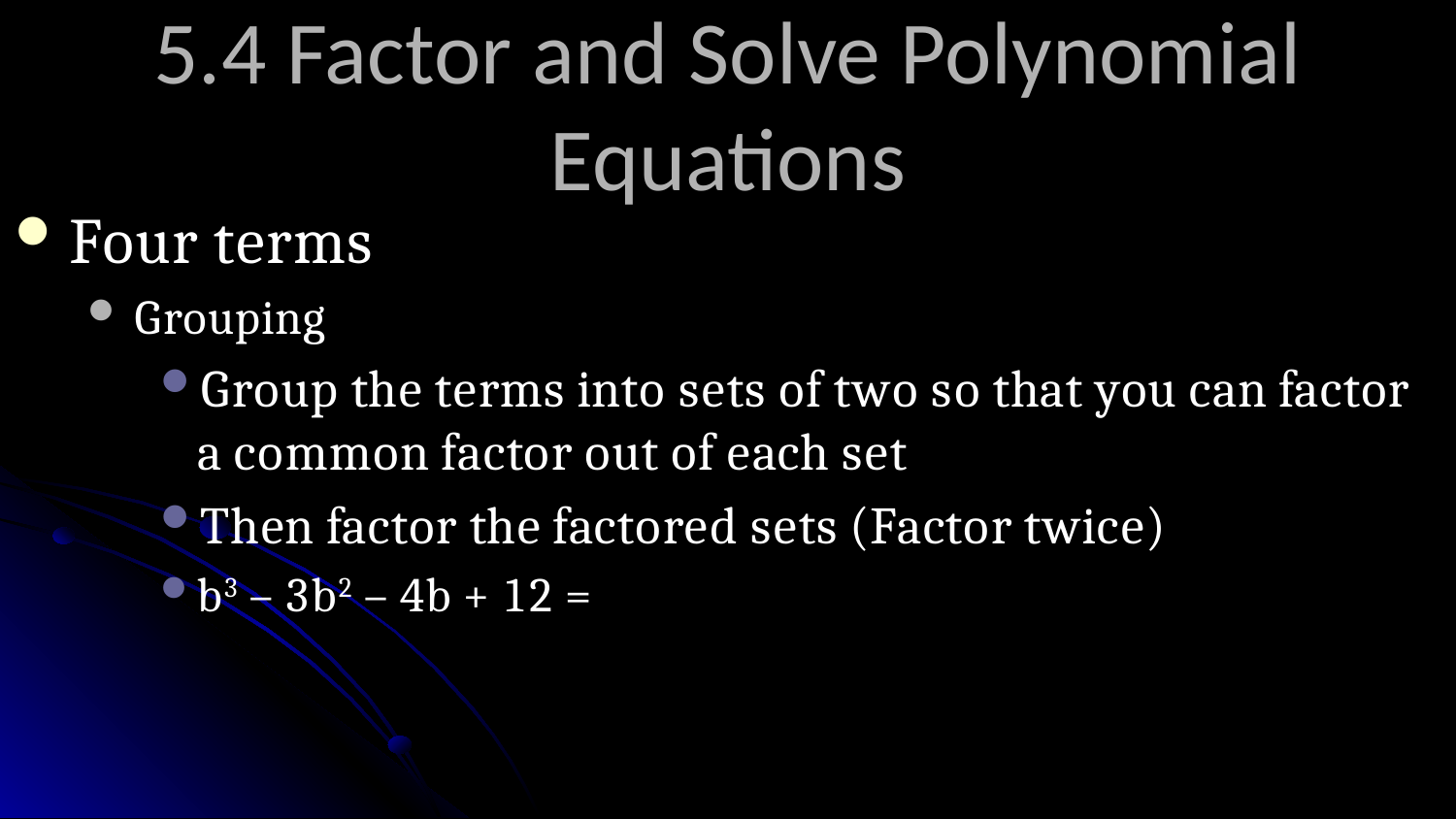

# 5.4 Factor and Solve Polynomial Equations
Four terms
Grouping
Group the terms into sets of two so that you can factor a common factor out of each set
Then factor the factored sets (Factor twice)
b3 – 3b2 – 4b + 12 =